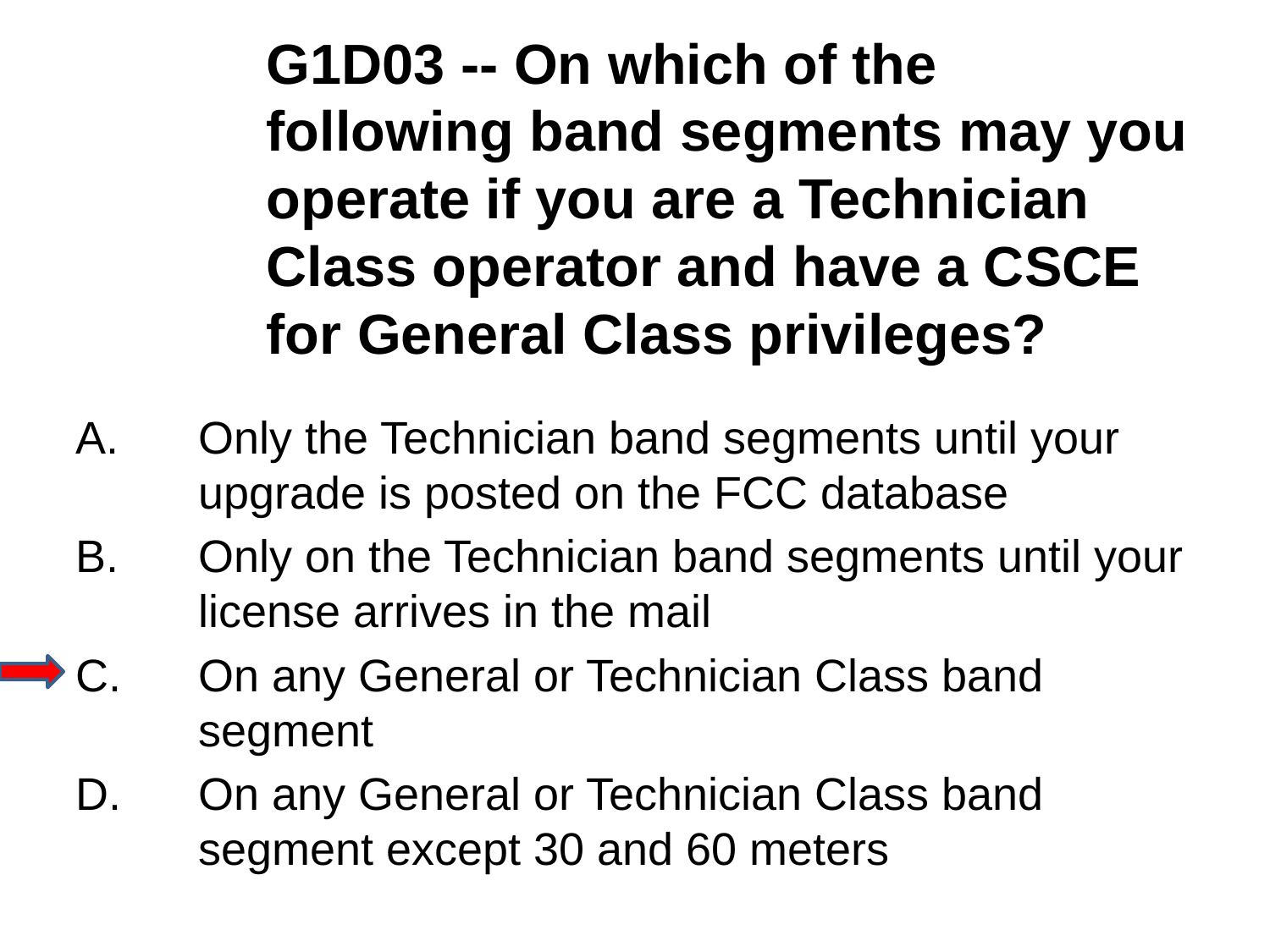

G1D03 -- On which of the following band segments may you operate if you are a Technician Class operator and have a CSCE for General Class privileges?
A.	Only the Technician band segments until your upgrade is posted on the FCC database
B.	Only on the Technician band segments until your license arrives in the mail
C.	On any General or Technician Class band segment
D.	On any General or Technician Class band segment except 30 and 60 meters